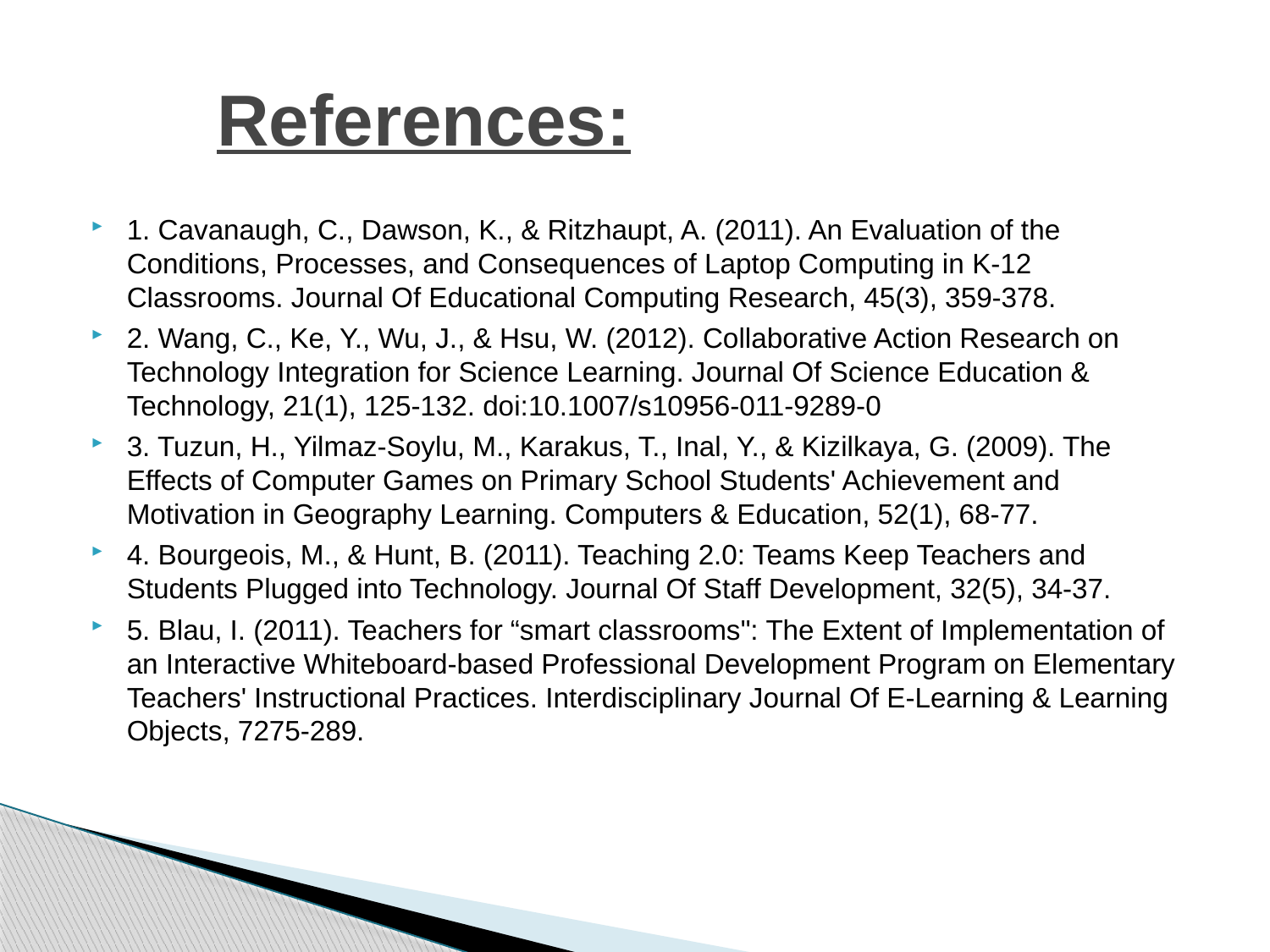

# References:
1. Cavanaugh, C., Dawson, K., & Ritzhaupt, A. (2011). An Evaluation of the Conditions, Processes, and Consequences of Laptop Computing in K-12 Classrooms. Journal Of Educational Computing Research, 45(3), 359-378.
2. Wang, C., Ke, Y., Wu, J., & Hsu, W. (2012). Collaborative Action Research on Technology Integration for Science Learning. Journal Of Science Education & Technology, 21(1), 125-132. doi:10.1007/s10956-011-9289-0
3. Tuzun, H., Yilmaz-Soylu, M., Karakus, T., Inal, Y., & Kizilkaya, G. (2009). The Effects of Computer Games on Primary School Students' Achievement and Motivation in Geography Learning. Computers & Education, 52(1), 68-77.
4. Bourgeois, M., & Hunt, B. (2011). Teaching 2.0: Teams Keep Teachers and Students Plugged into Technology. Journal Of Staff Development, 32(5), 34-37.
5. Blau, I. (2011). Teachers for “smart classrooms": The Extent of Implementation of an Interactive Whiteboard-based Professional Development Program on Elementary Teachers' Instructional Practices. Interdisciplinary Journal Of E-Learning & Learning Objects, 7275-289.